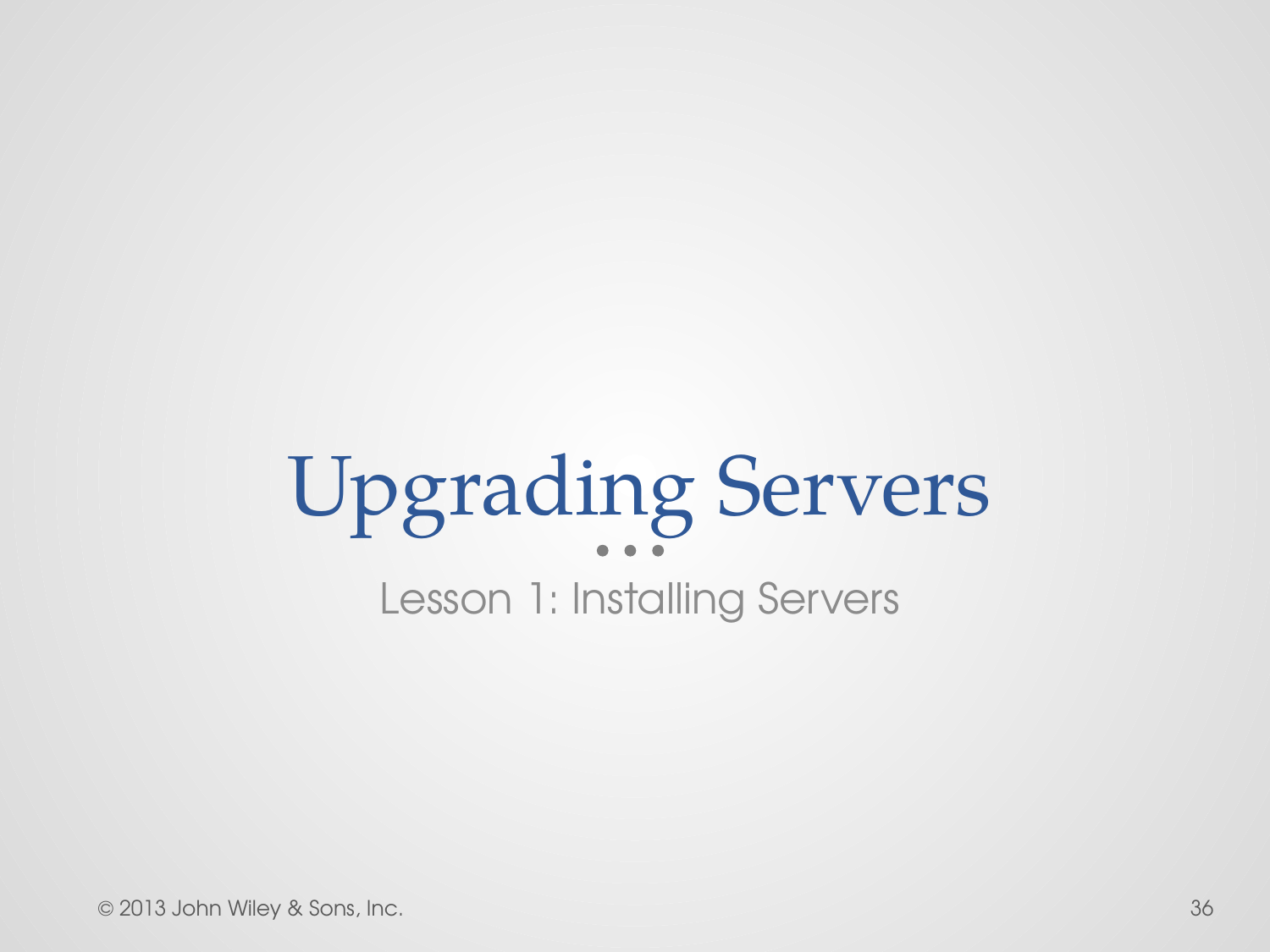

# Upgrading Servers
Lesson 1: Installing Servers
© 2013 John Wiley & Sons, Inc.
36